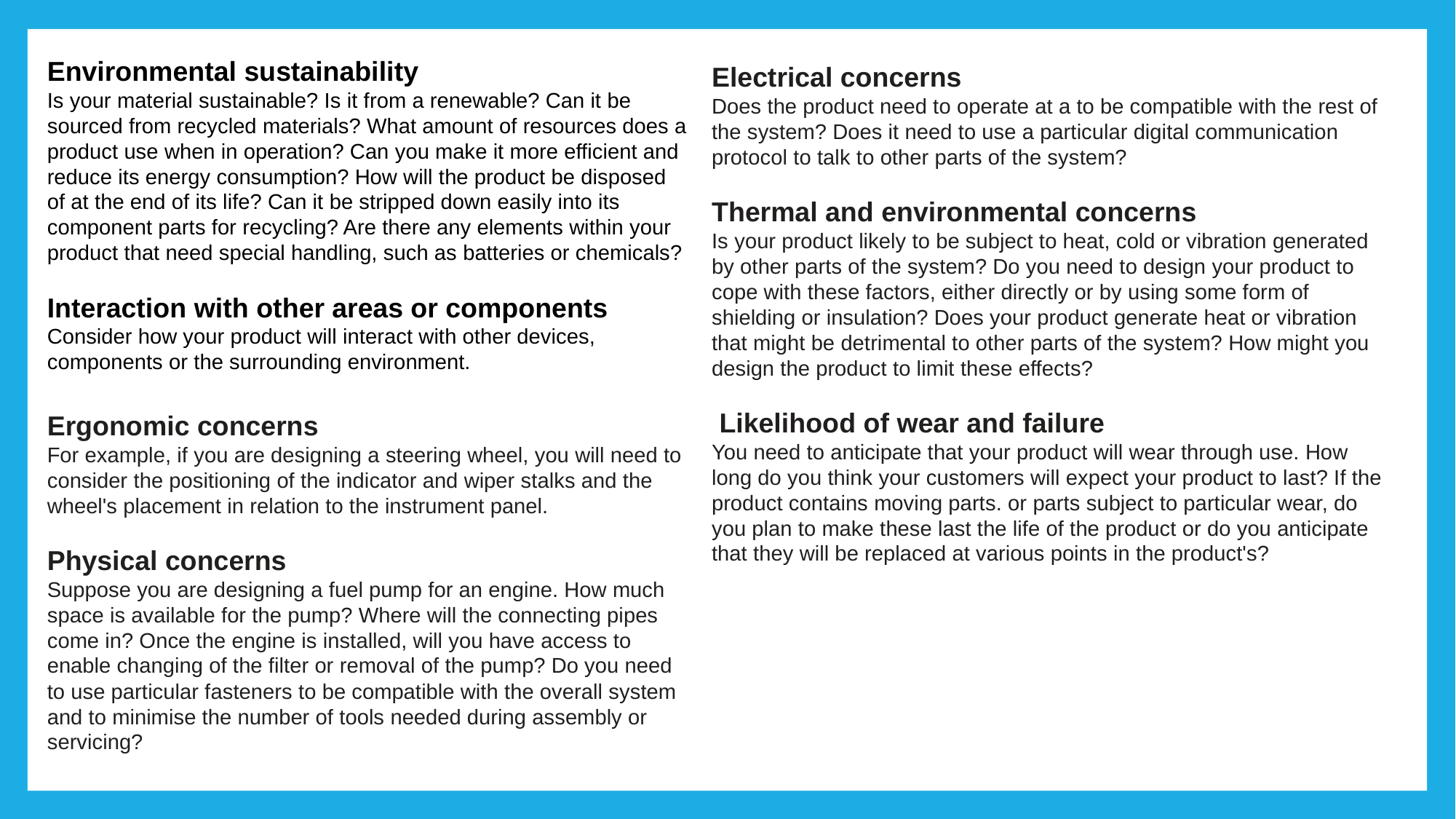

Environmental sustainability
Is your material sustainable? Is it from a renewable? Can it be sourced from recycled materials? What amount of resources does a product use when in operation? Can you make it more efficient and reduce its energy consumption? How will the product be disposed of at the end of its life? Can it be stripped down easily into its component parts for recycling? Are there any elements within your product that need special handling, such as batteries or chemicals?

Interaction with other areas or components
Consider how your product will interact with other devices, components or the surrounding environment.
Electrical concerns
Does the product need to operate at a to be compatible with the rest of the system? Does it need to use a particular digital communication protocol to talk to other parts of the system?
Thermal and environmental concerns
Is your product likely to be subject to heat, cold or vibration generated by other parts of the system? Do you need to design your product to cope with these factors, either directly or by using some form of shielding or insulation? Does your product generate heat or vibration that might be detrimental to other parts of the system? How might you design the product to limit these effects?

 Likelihood of wear and failure
You need to anticipate that your product will wear through use. How long do you think your customers will expect your product to last? If the product contains moving parts. or parts subject to particular wear, do you plan to make these last the life of the product or do you anticipate that they will be replaced at various points in the product's?
Ergonomic concerns
For example, if you are designing a steering wheel, you will need to consider the positioning of the indicator and wiper stalks and the wheel's placement in relation to the instrument panel.
Physical concerns
Suppose you are designing a fuel pump for an engine. How much space is available for the pump? Where will the connecting pipes come in? Once the engine is installed, will you have access to enable changing of the filter or removal of the pump? Do you need to use particular fasteners to be compatible with the overall system and to minimise the number of tools needed during assembly or servicing?